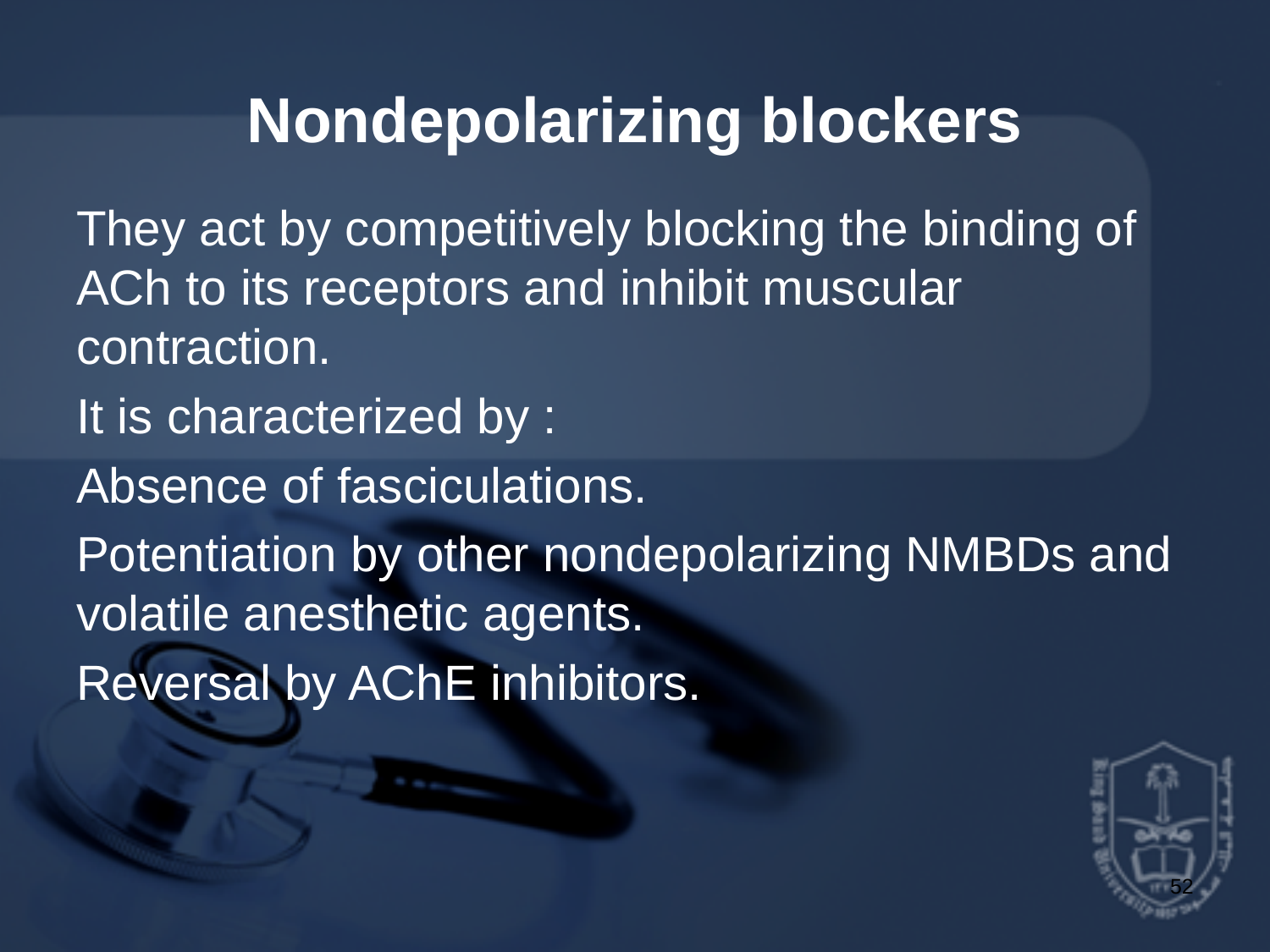

# Nondepolarizing blockers
They act by competitively blocking the binding of ACh to its receptors and inhibit muscular contraction.
It is characterized by :
Absence of fasciculations.
Potentiation by other nondepolarizing NMBDs and volatile anesthetic agents.
Reversal by AChE inhibitors.

52